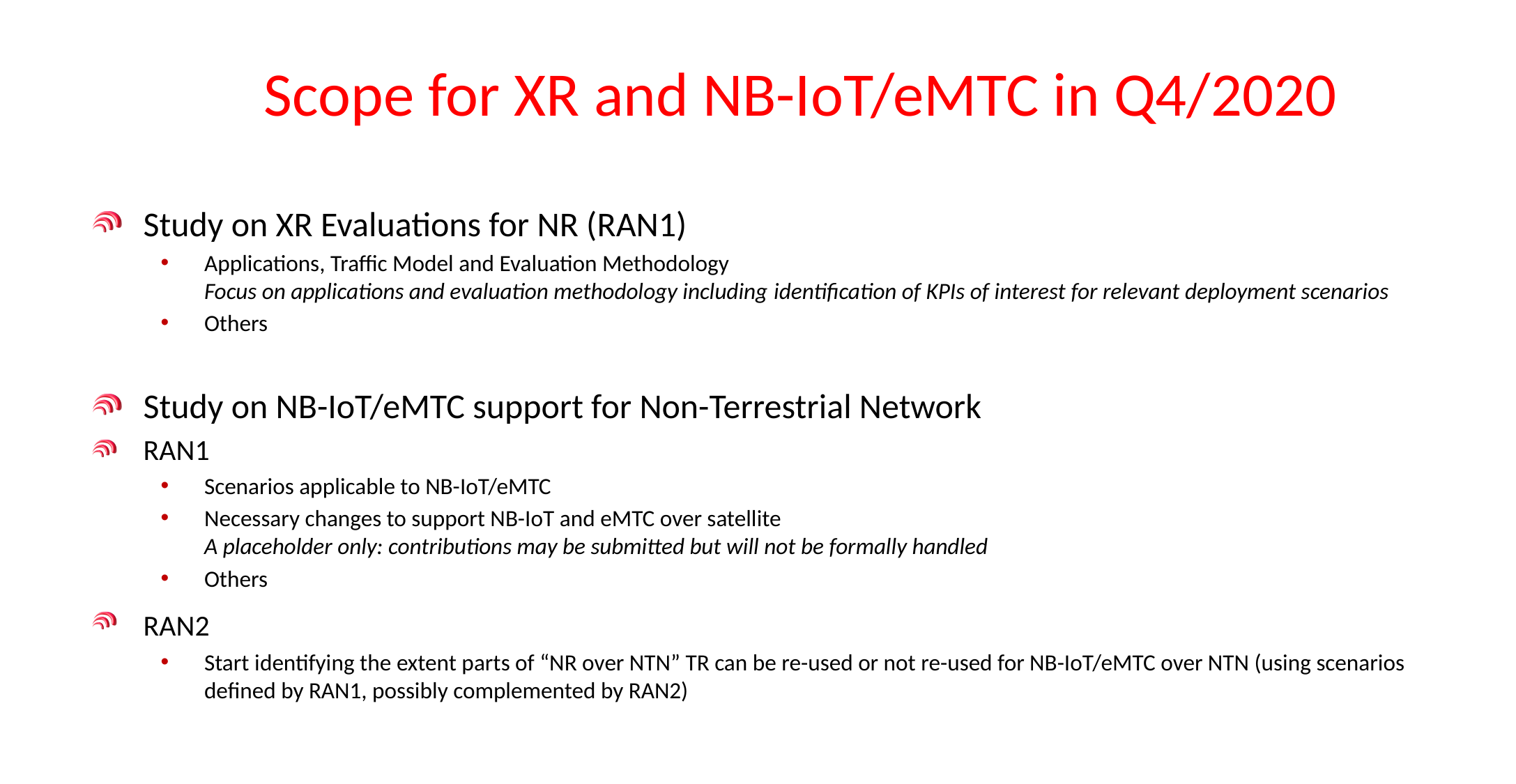

# Scope for XR and NB-IoT/eMTC in Q4/2020

Study on XR Evaluations for NR (RAN1)
Applications, Traffic Model and Evaluation Methodology
Focus on applications and evaluation methodology including identification of KPIs of interest for relevant deployment scenarios
Others

Study on NB-IoT/eMTC support for Non-Terrestrial Network
RAN1
Scenarios applicable to NB-IoT/eMTC
Necessary changes to support NB-IoT and eMTC over satellite
A placeholder only: contributions may be submitted but will not be formally handled
Others
RAN2
Start identifying the extent parts of “NR over NTN” TR can be re-used or not re-used for NB-IoT/eMTC over NTN (using scenarios defined by RAN1, possibly complemented by RAN2)